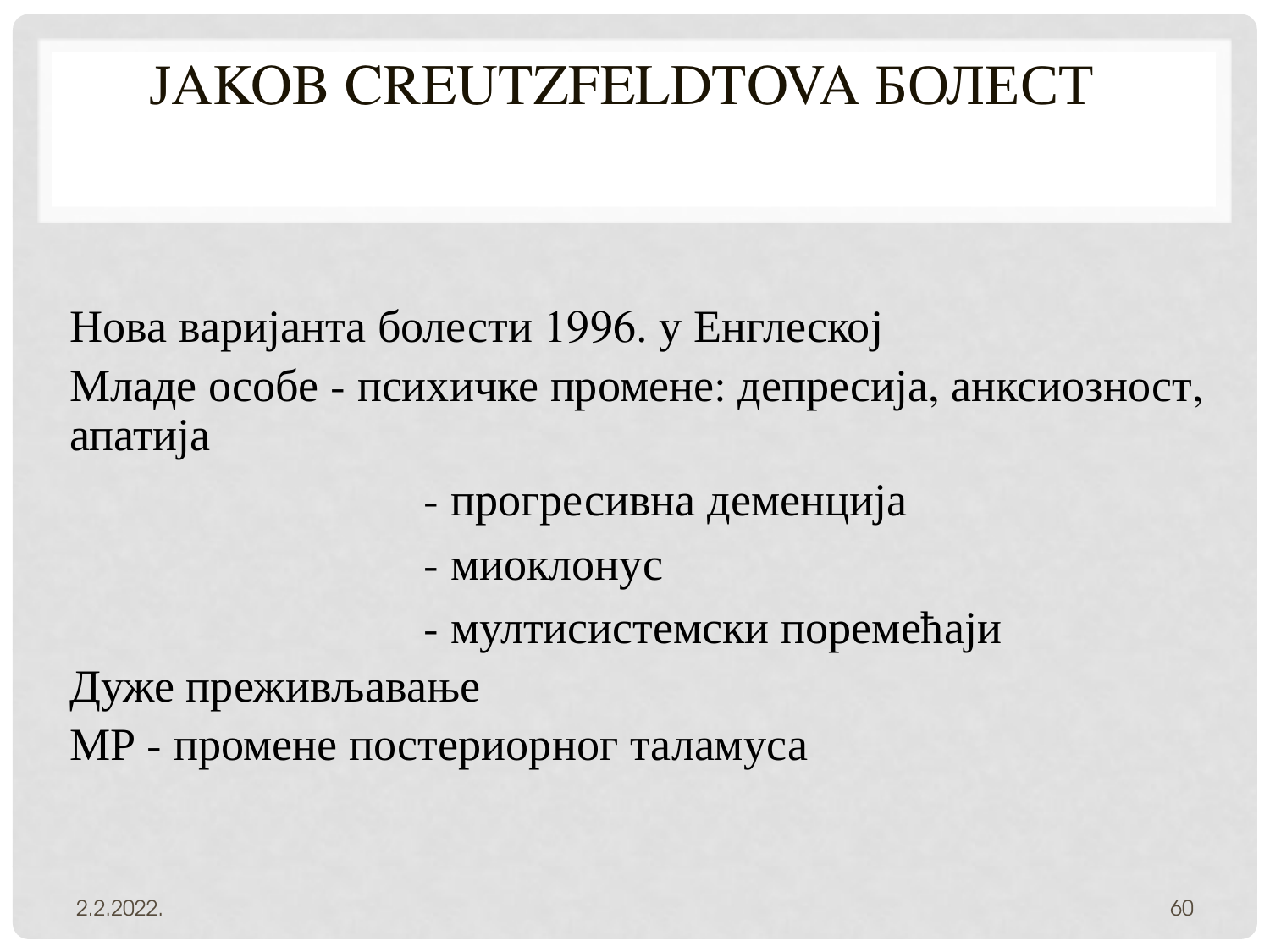

# Јakob Creutzfeldtova болест

Нова варијанта болести 1996. у Енглеској
Младе особе - психичке промене: депресија, анксиозност, апатија
                               - прогресивна деменција
                               - миоклонус
                               - мултисистемски поремећаји
Дуже преживљавање
МР - промене постериорног таламуса

2.2.2022.
60